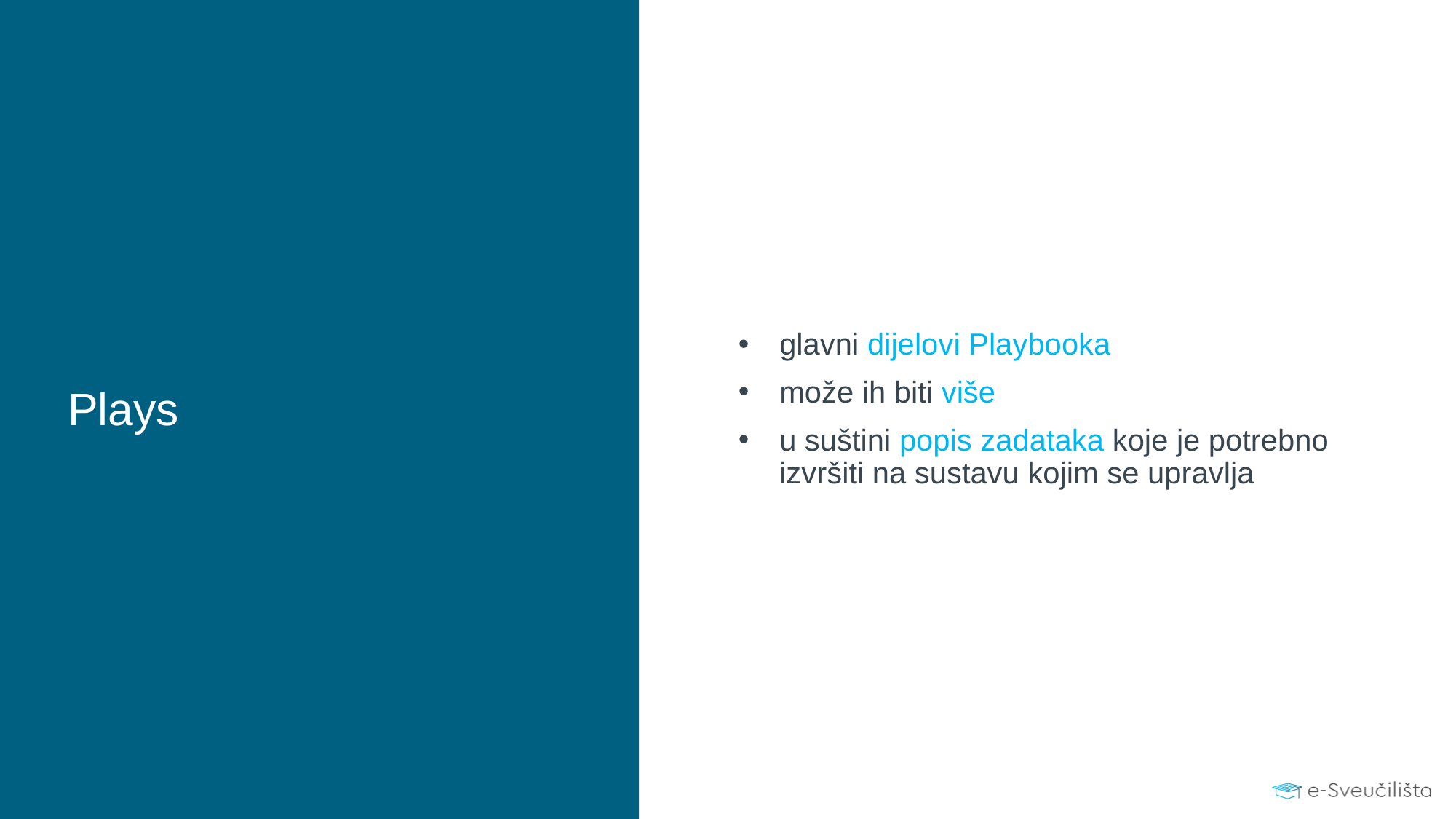

glavni dijelovi Playbooka
može ih biti više
u suštini popis zadataka koje je potrebno izvršiti na sustavu kojim se upravlja
# Plays